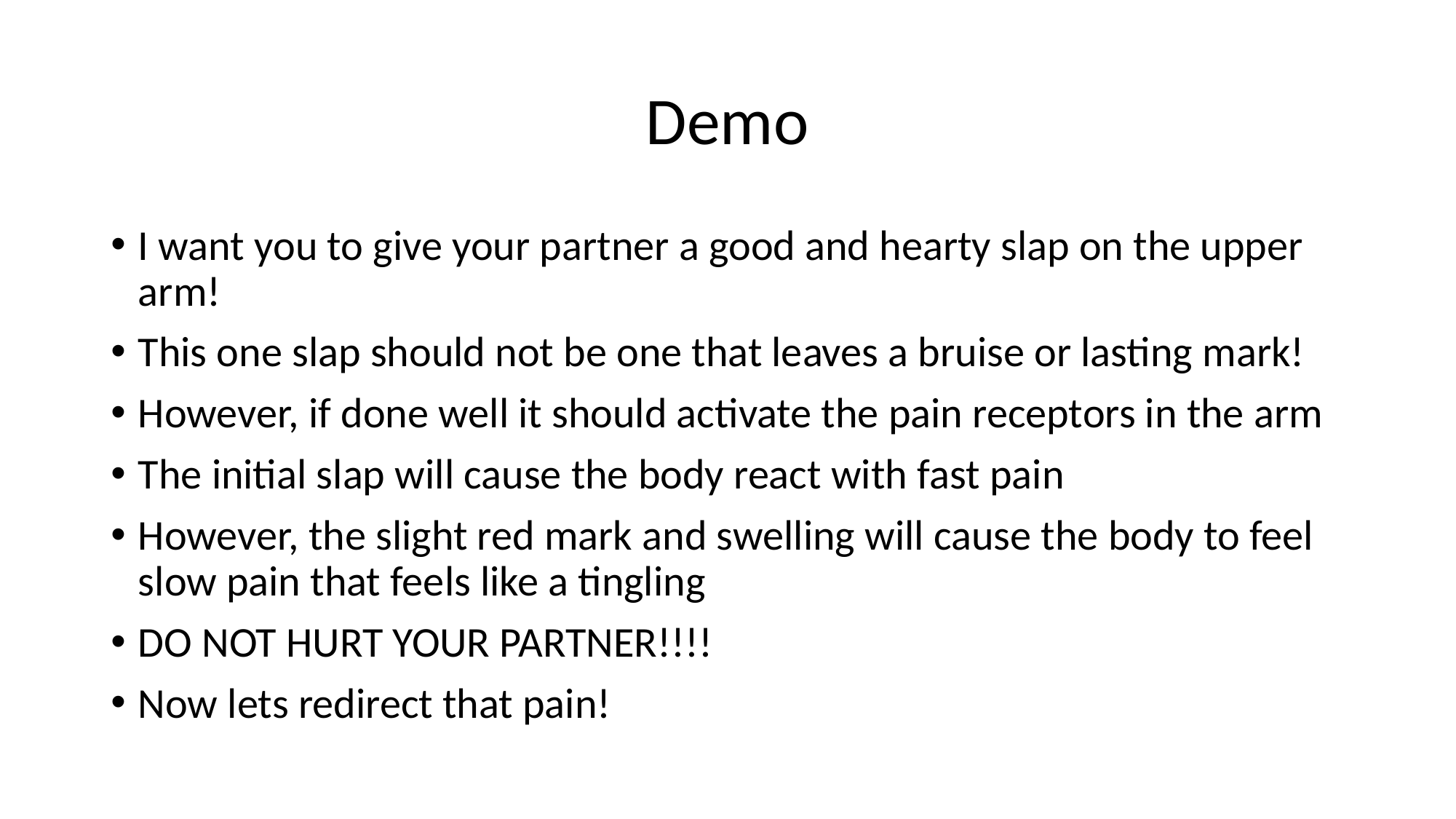

# Demo
I want you to give your partner a good and hearty slap on the upper arm!
This one slap should not be one that leaves a bruise or lasting mark!
However, if done well it should activate the pain receptors in the arm
The initial slap will cause the body react with fast pain
However, the slight red mark and swelling will cause the body to feel slow pain that feels like a tingling
DO NOT HURT YOUR PARTNER!!!!
Now lets redirect that pain!